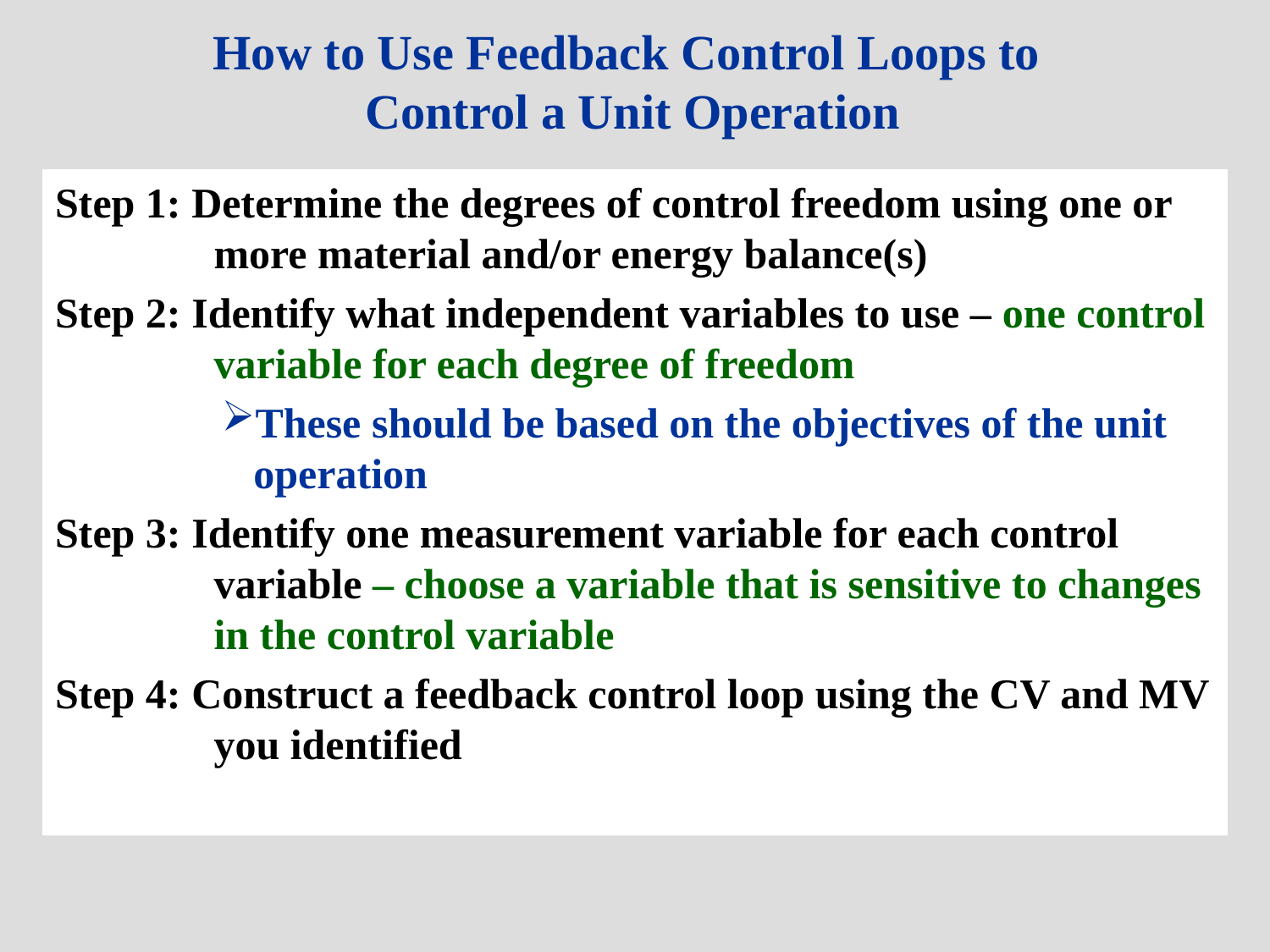

# How to Use Feedback Control Loops to Control a Unit Operation
Step 1: Determine the degrees of control freedom using one or more material and/or energy balance(s)
Step 2: Identify what independent variables to use – one control variable for each degree of freedom
These should be based on the objectives of the unit operation
Step 3: Identify one measurement variable for each control variable – choose a variable that is sensitive to changes in the control variable
Step 4: Construct a feedback control loop using the CV and MV you identified